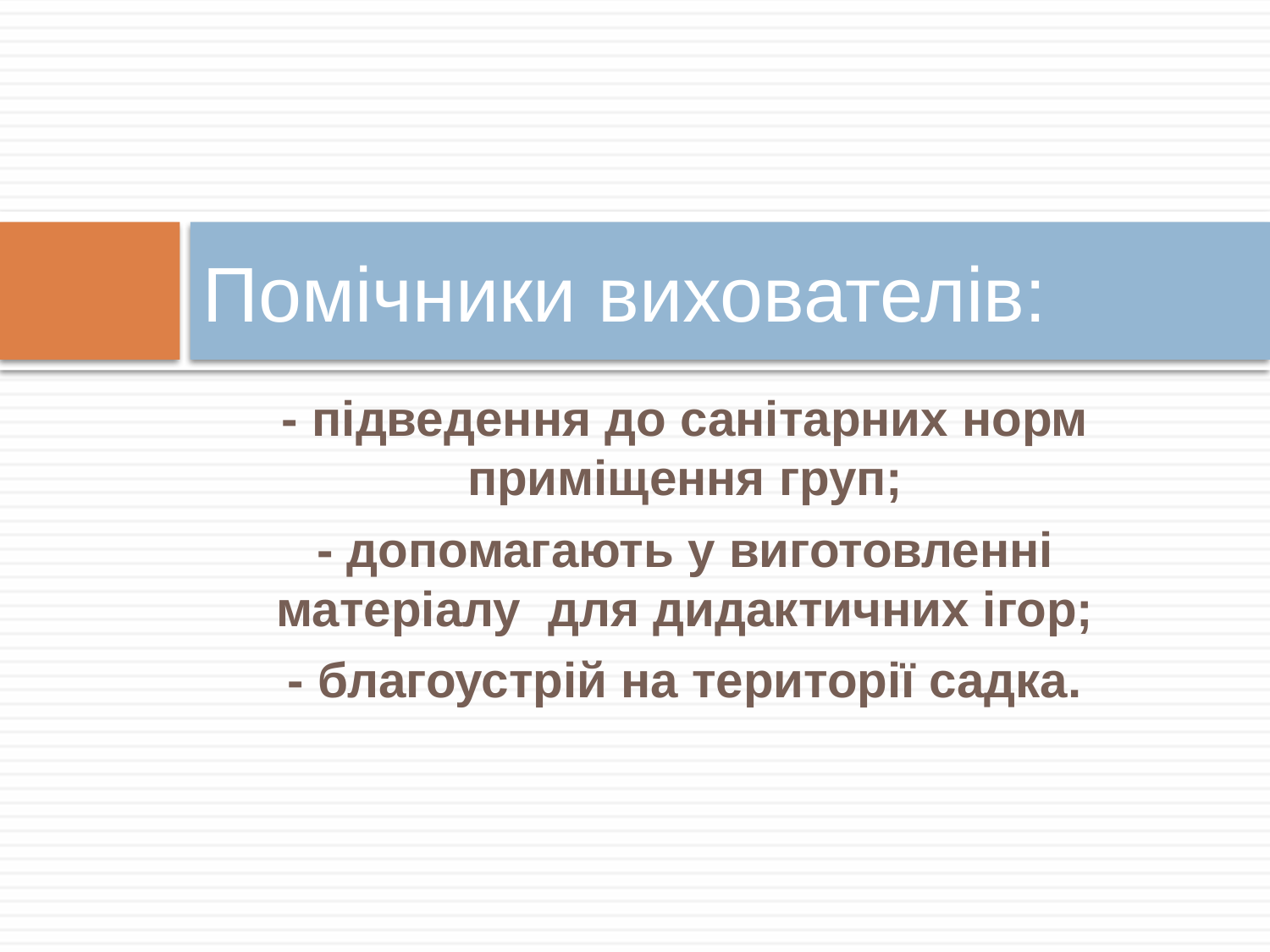

# Помічники вихователів:
- підведення до санітарних норм приміщення груп;
- допомагають у виготовленні матеріалу  для дидактичних ігор;
- благоустрій на території садка.